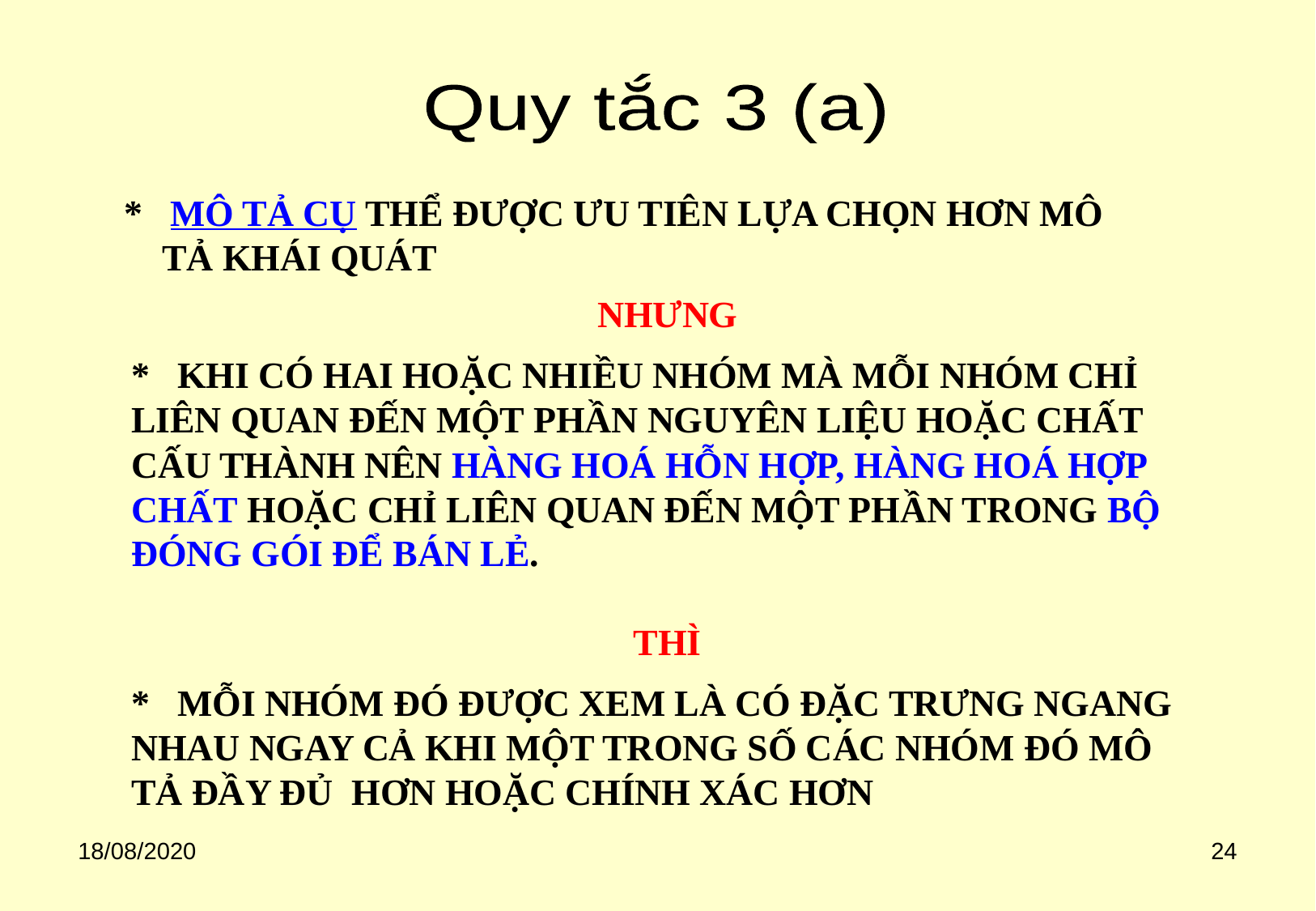

Quy tắc 3 (a)
*   MÔ TẢ CỤ THỂ ĐƯỢC ƯU TIÊN LỰA CHỌN HƠN MÔ TẢ KHÁI QUÁT

NHƯNG

*   KHI CÓ HAI HOẶC NHIỀU NHÓM MÀ MỖI NHÓM CHỈ LIÊN QUAN ĐẾN MỘT PHẦN NGUYÊN LIỆU HOẶC CHẤT CẤU THÀNH NÊN HÀNG HOÁ HỖN HỢP, HÀNG HOÁ HỢP CHẤT HOẶC CHỈ LIÊN QUAN ĐẾN MỘT PHẦN TRONG BỘ ĐÓNG GÓI ĐỂ BÁN LẺ.

THÌ

*   MỖI NHÓM ĐÓ ĐƯỢC XEM LÀ CÓ ĐẶC TRƯNG NGANG NHAU NGAY CẢ KHI MỘT TRONG SỐ CÁC NHÓM ĐÓ MÔ TẢ ĐẦY ĐỦ  HƠN HOẶC CHÍNH XÁC HƠN
18/08/2020
24